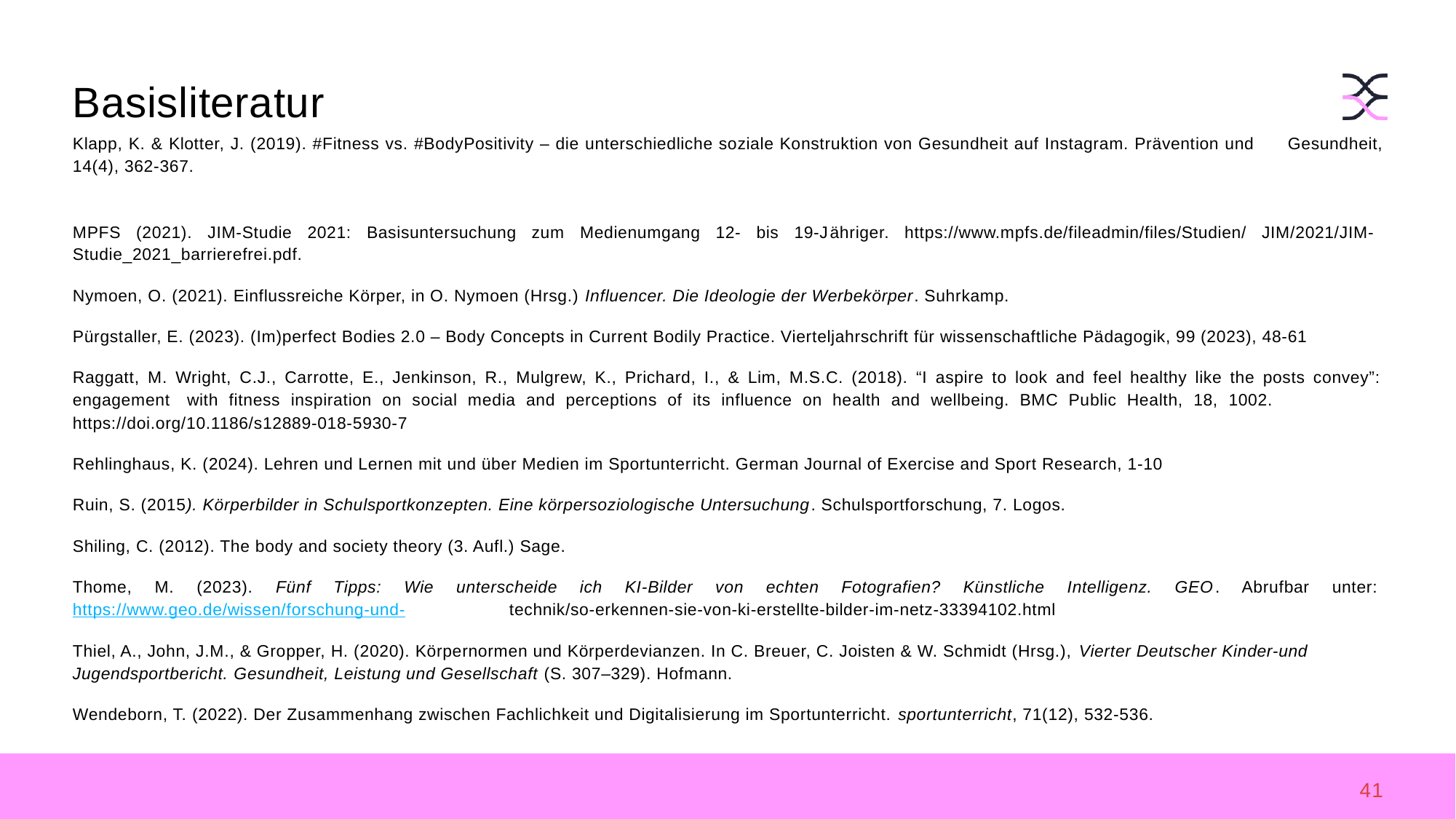

# Basisliteratur
Klapp, K. & Klotter, J. (2019). #Fitness vs. #BodyPositivity – die unterschiedliche soziale Konstruktion von Gesundheit auf Instagram. Prävention und 	Gesundheit, 14(4), 362-367.

MPFS (2021). JIM-Studie 2021: Basisuntersuchung zum Medienumgang 12- bis 19-Jähriger. https://www.mpfs.de/fileadmin/files/Studien/ JIM/2021/JIM-	Studie_2021_barrierefrei.pdf.
Nymoen, O. (2021). Einflussreiche Körper, in O. Nymoen (Hrsg.) Influencer. Die Ideologie der Werbekörper. Suhrkamp.
Pürgstaller, E. (2023). (Im)perfect Bodies 2.0 – Body Concepts in Current Bodily Practice. Vierteljahrschrift für wissenschaftliche Pädagogik, 99 (2023), 48-61
Raggatt, M. Wright, C.J., Carrotte, E., Jenkinson, R., Mulgrew, K., Prichard, I., & Lim, M.S.C. (2018). “I aspire to look and feel healthy like the posts convey”: engagement 	with fitness inspiration on social media and perceptions of its influence on health and wellbeing. BMC Public Health, 18, 1002. 	https://doi.org/10.1186/s12889-018-5930-7
Rehlinghaus, K. (2024). Lehren und Lernen mit und über Medien im Sportunterricht. German Journal of Exercise and Sport Research, 1-10
Ruin, S. (2015). Körperbilder in Schulsportkonzepten. Eine körpersoziologische Untersuchung. Schulsportforschung, 7. Logos.
Shiling, C. (2012). The body and society theory (3. Aufl.) Sage.
Thome, M. (2023). Fünf Tipps: Wie unterscheide ich KI-Bilder von echten Fotografien? Künstliche Intelligenz. GEO. Abrufbar unter: https://www.geo.de/wissen/forschung-und-	technik/so-erkennen-sie-von-ki-erstellte-bilder-im-netz-33394102.html
Thiel, A., John, J.M., & Gropper, H. (2020). Körpernormen und Körperdevianzen. In C. Breuer, C. Joisten & W. Schmidt (Hrsg.), Vierter Deutscher Kinder-und 	Jugendsportbericht. Gesundheit, Leistung und Gesellschaft (S. 307–329). Hofmann.
Wendeborn, T. (2022). Der Zusammenhang zwischen Fachlichkeit und Digitalisierung im Sportunterricht. sportunterricht, 71(12), 532-536.

41